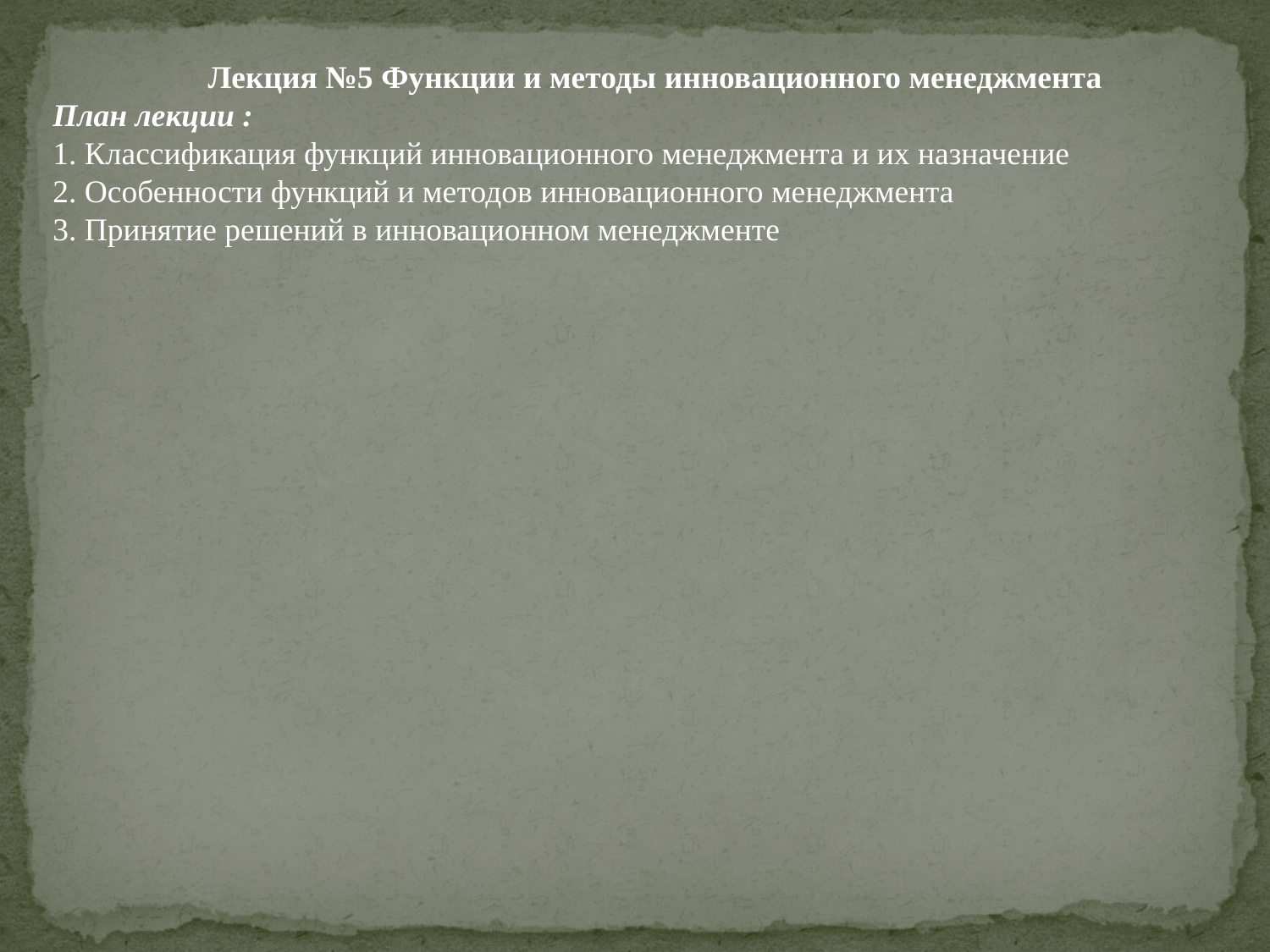

Лекция №5 Функции и методы инновационного менеджмента
План лекции :
1. Классификация функций инновационного менеджмента и их назначение
2. Особенности функций и методов инновационного менеджмента
3. Принятие решений в инновационном менеджменте